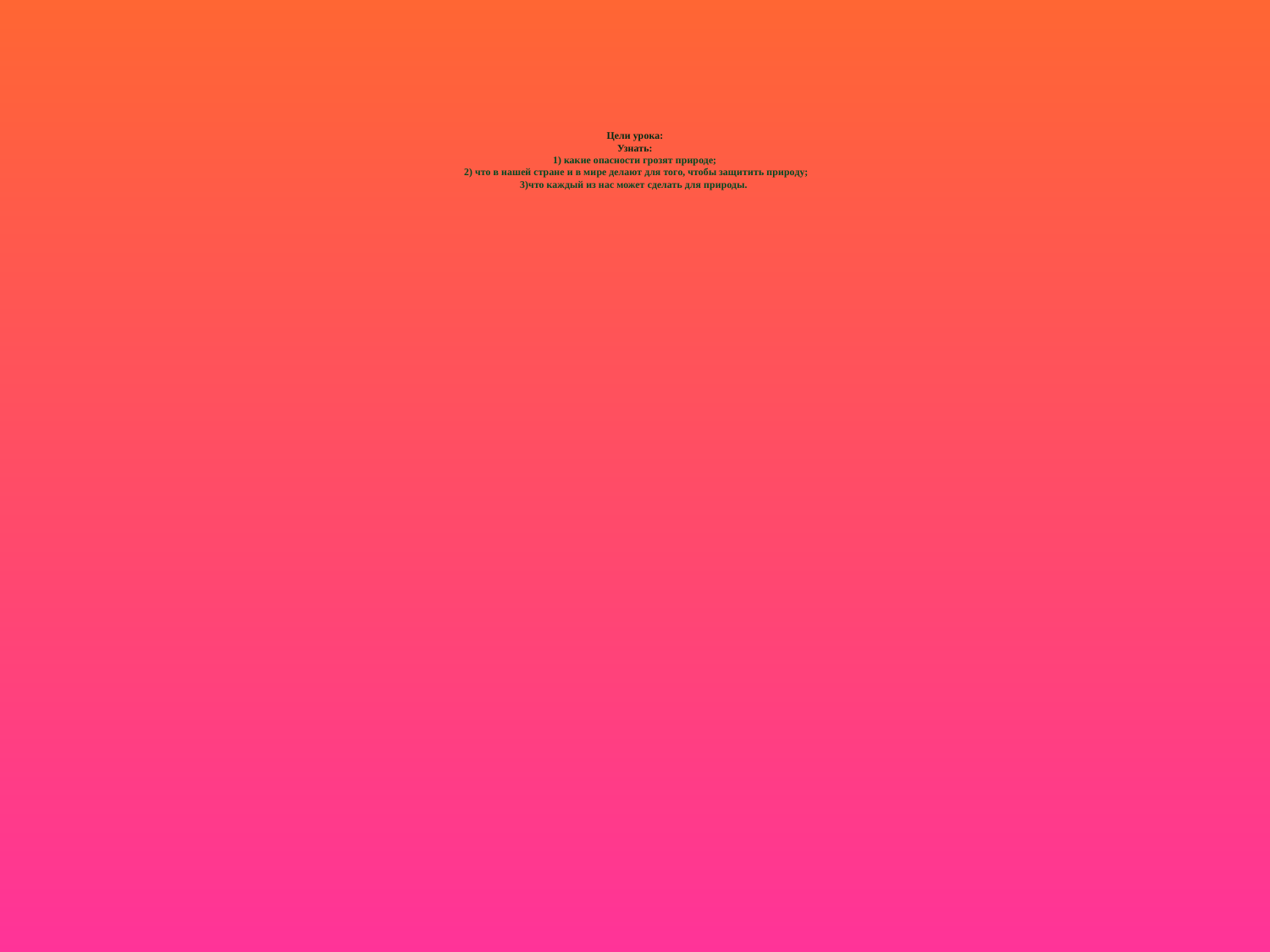

# Цели урока: Узнать: 1) какие опасности грозят природе; 2) что в нашей стране и в мире делают для того, чтобы защитить природу; 3)что каждый из нас может сделать для природы.